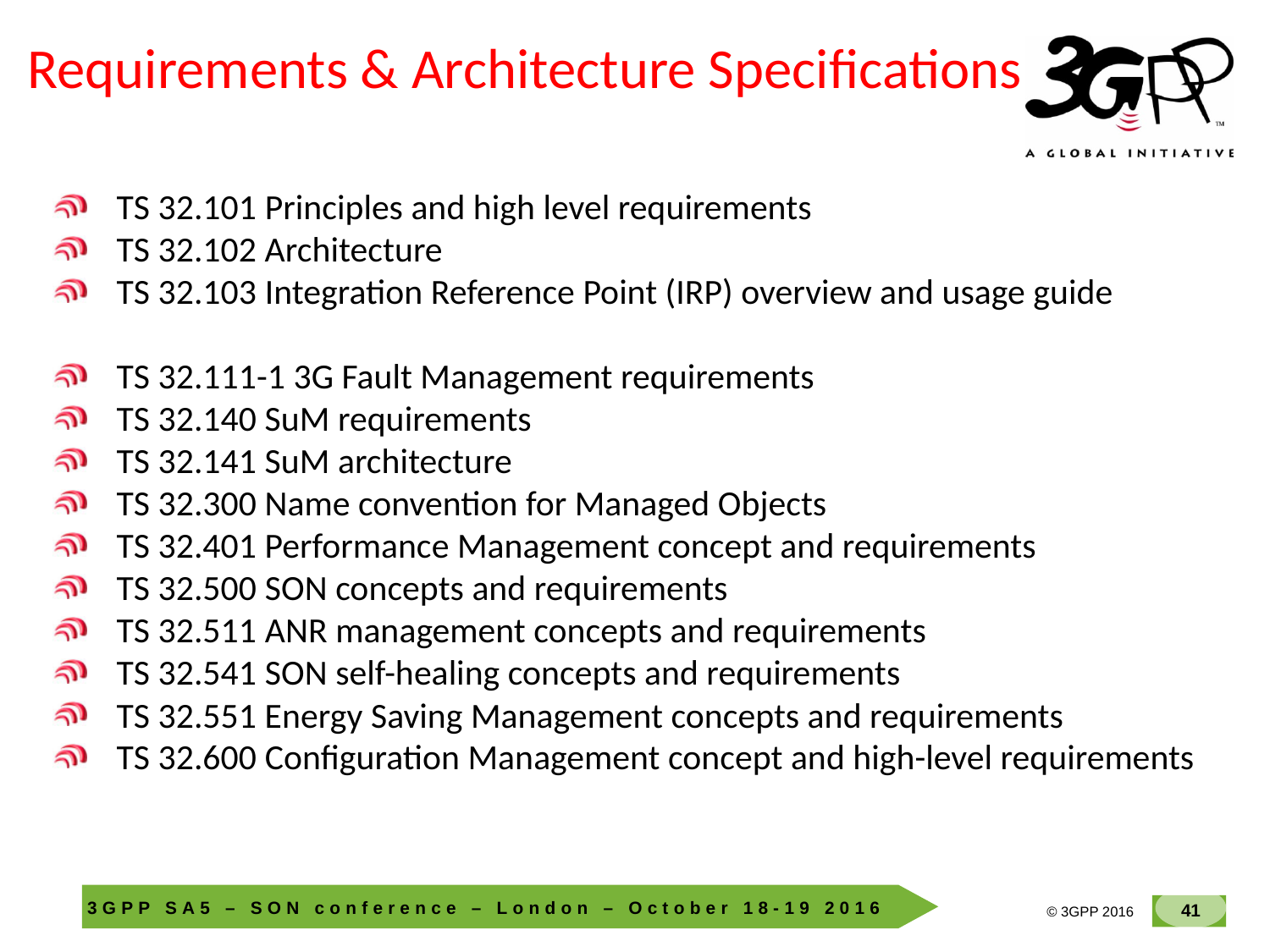

Requirements & Architecture Specifications
TS 32.101 Principles and high level requirements
TS 32.102 Architecture
TS 32.103 Integration Reference Point (IRP) overview and usage guide

TS 32.111-1 3G Fault Management requirements
TS 32.140 SuM requirements
TS 32.141 SuM architecture
TS 32.300 Name convention for Managed Objects
TS 32.401 Performance Management concept and requirements
TS 32.500 SON concepts and requirements
TS 32.511 ANR management concepts and requirements
TS 32.541 SON self-healing concepts and requirements
TS 32.551 Energy Saving Management concepts and requirements
TS 32.600 Configuration Management concept and high-level requirements